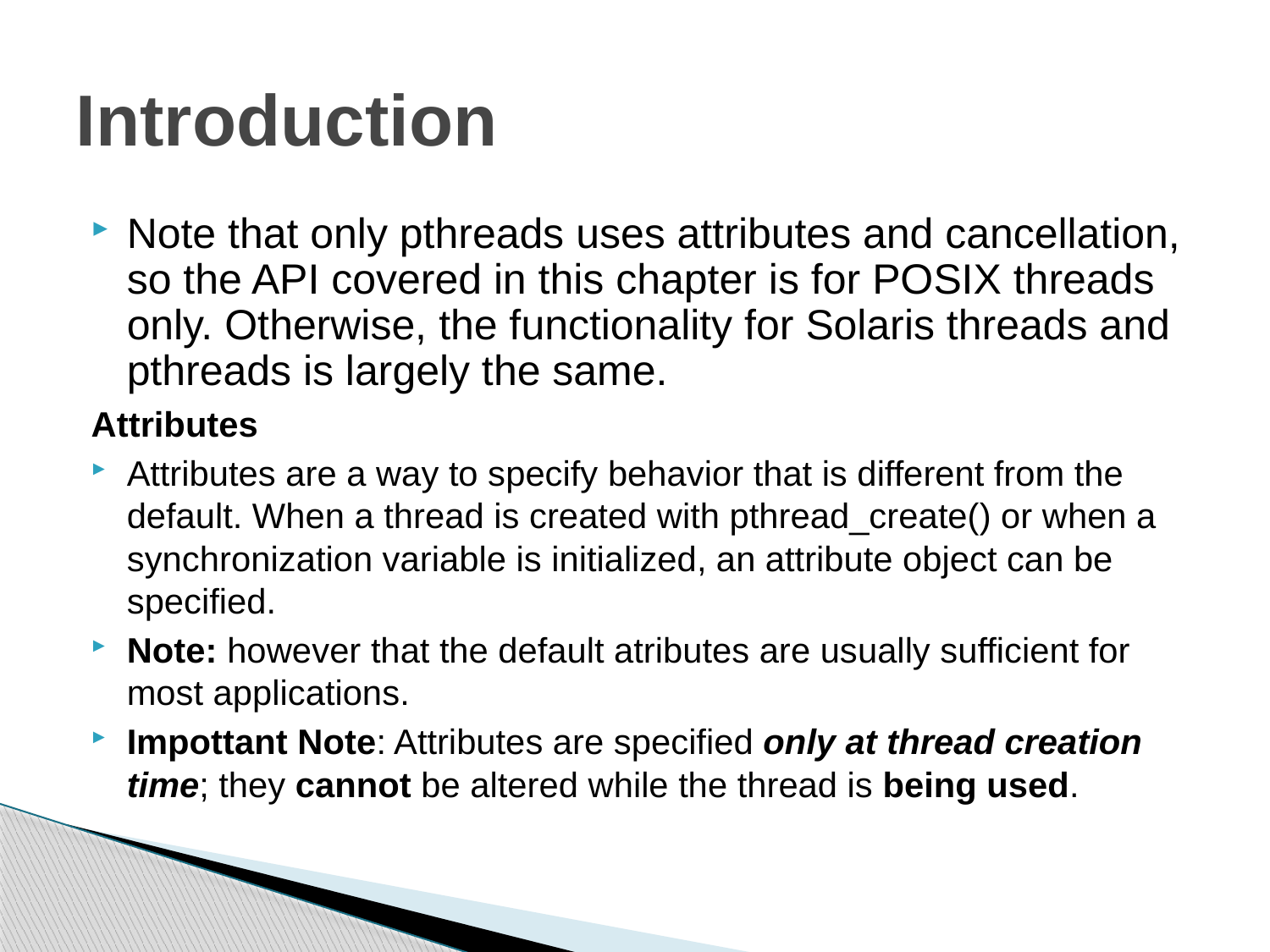

# Introduction
Note that only pthreads uses attributes and cancellation, so the API covered in this chapter is for POSIX threads only. Otherwise, the functionality for Solaris threads and pthreads is largely the same.
Attributes
Attributes are a way to specify behavior that is different from the default. When a thread is created with pthread_create() or when a synchronization variable is initialized, an attribute object can be specified.
Note: however that the default atributes are usually sufficient for most applications.
Impottant Note: Attributes are specified only at thread creation time; they cannot be altered while the thread is being used.